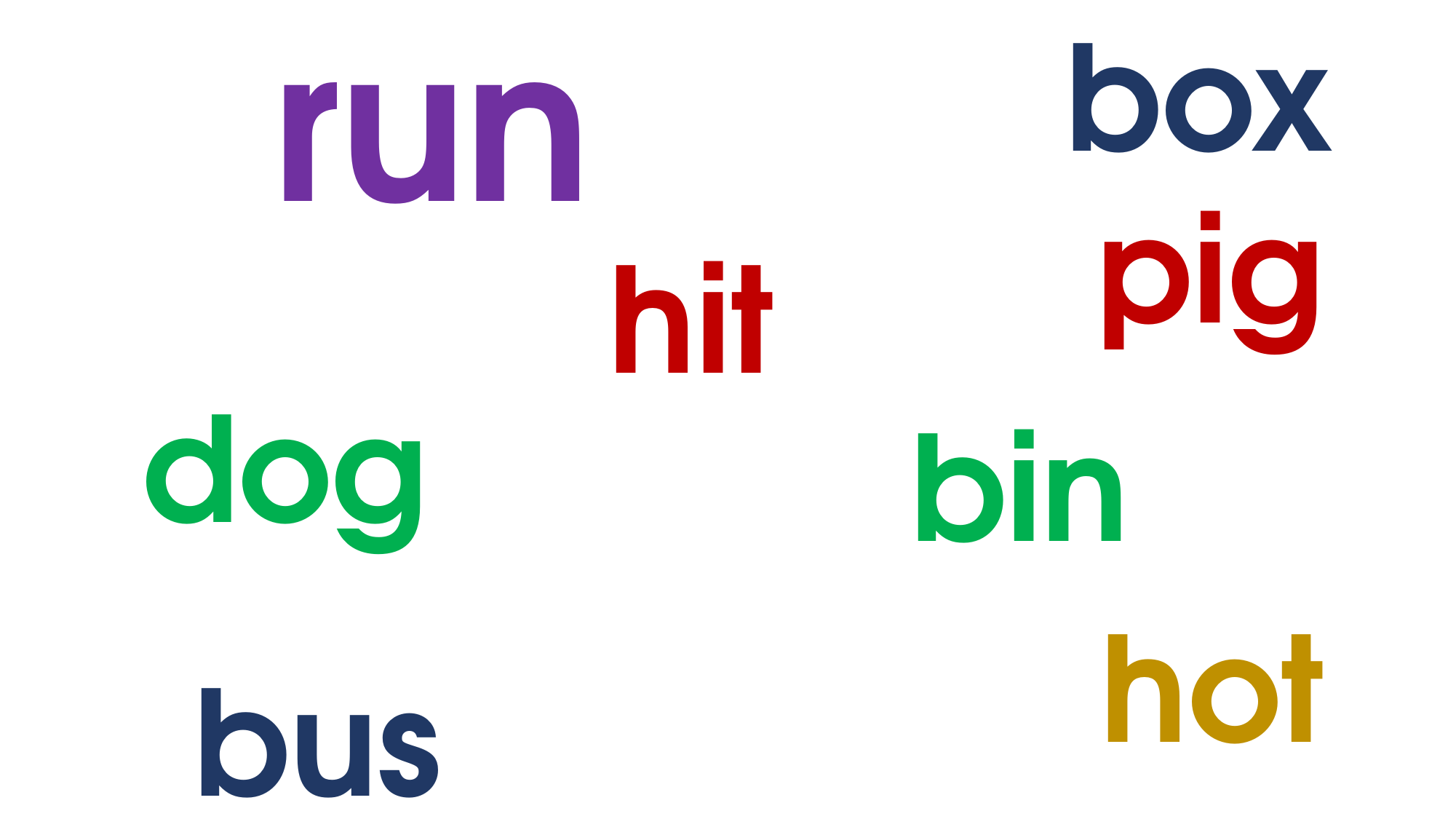

box
run
pig
hit
dog
bin
hot
bus